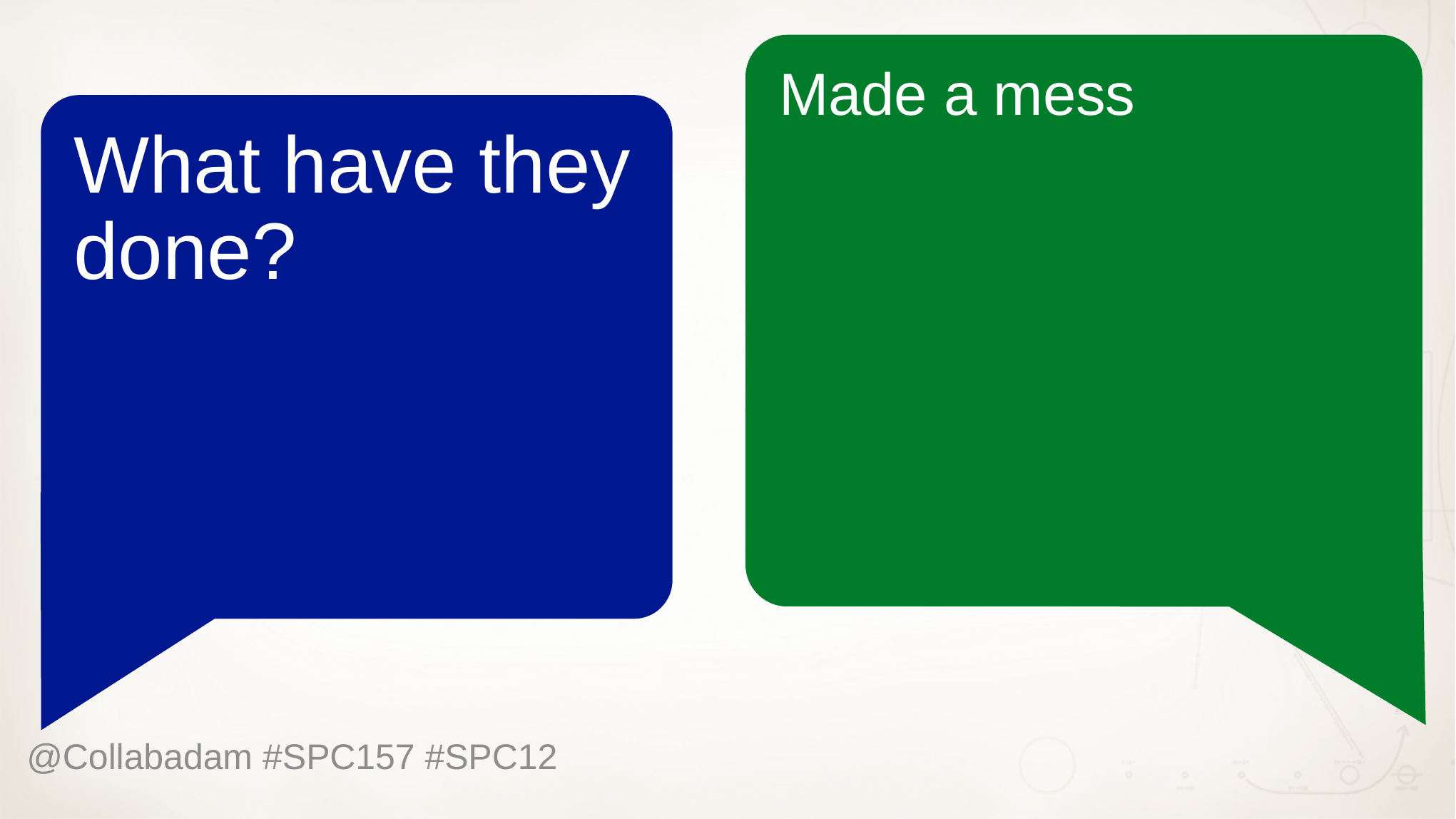

Made a mess

What have they done?